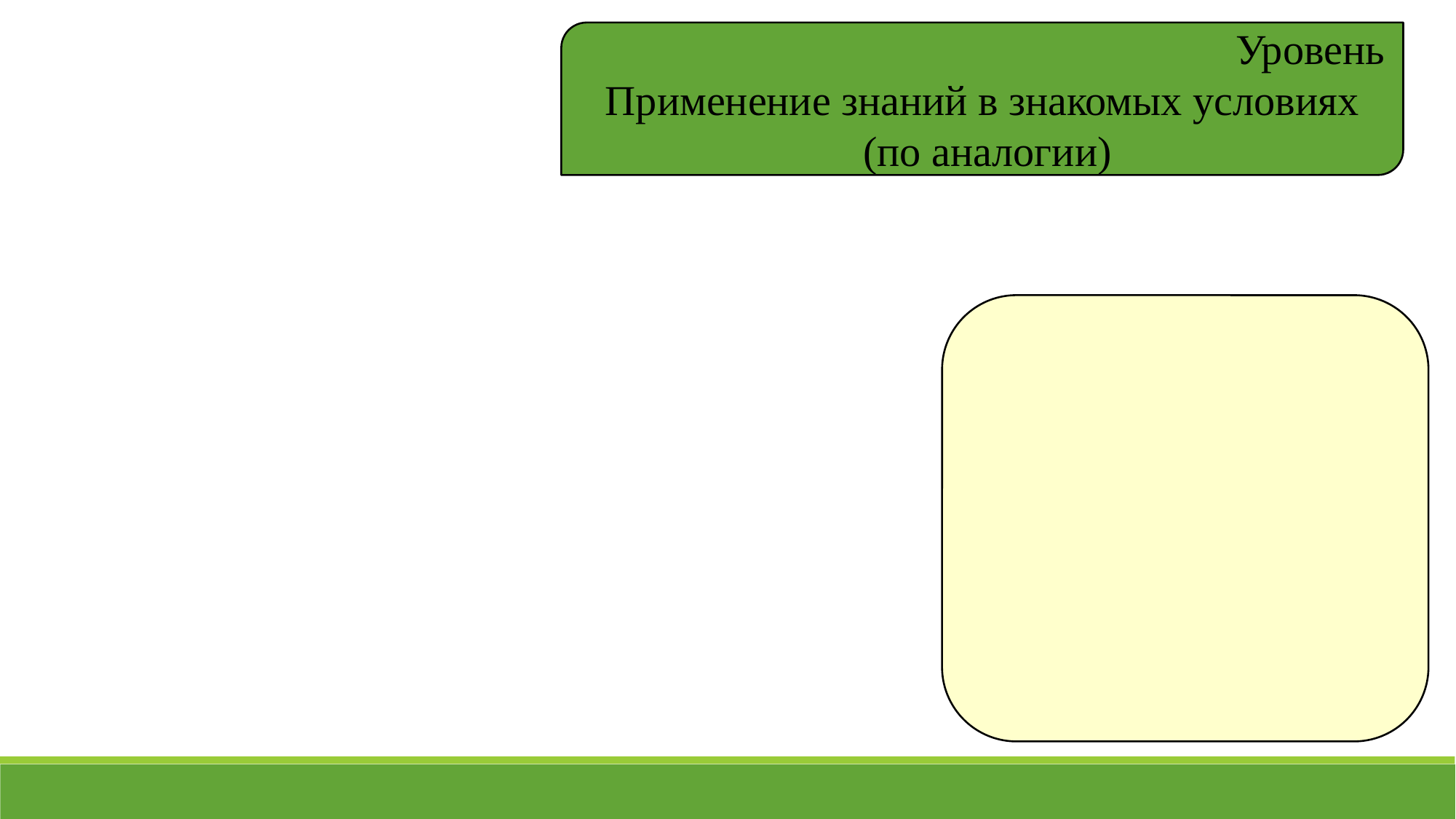

Уровень
Применение знаний в знакомых условиях
 (по аналогии)